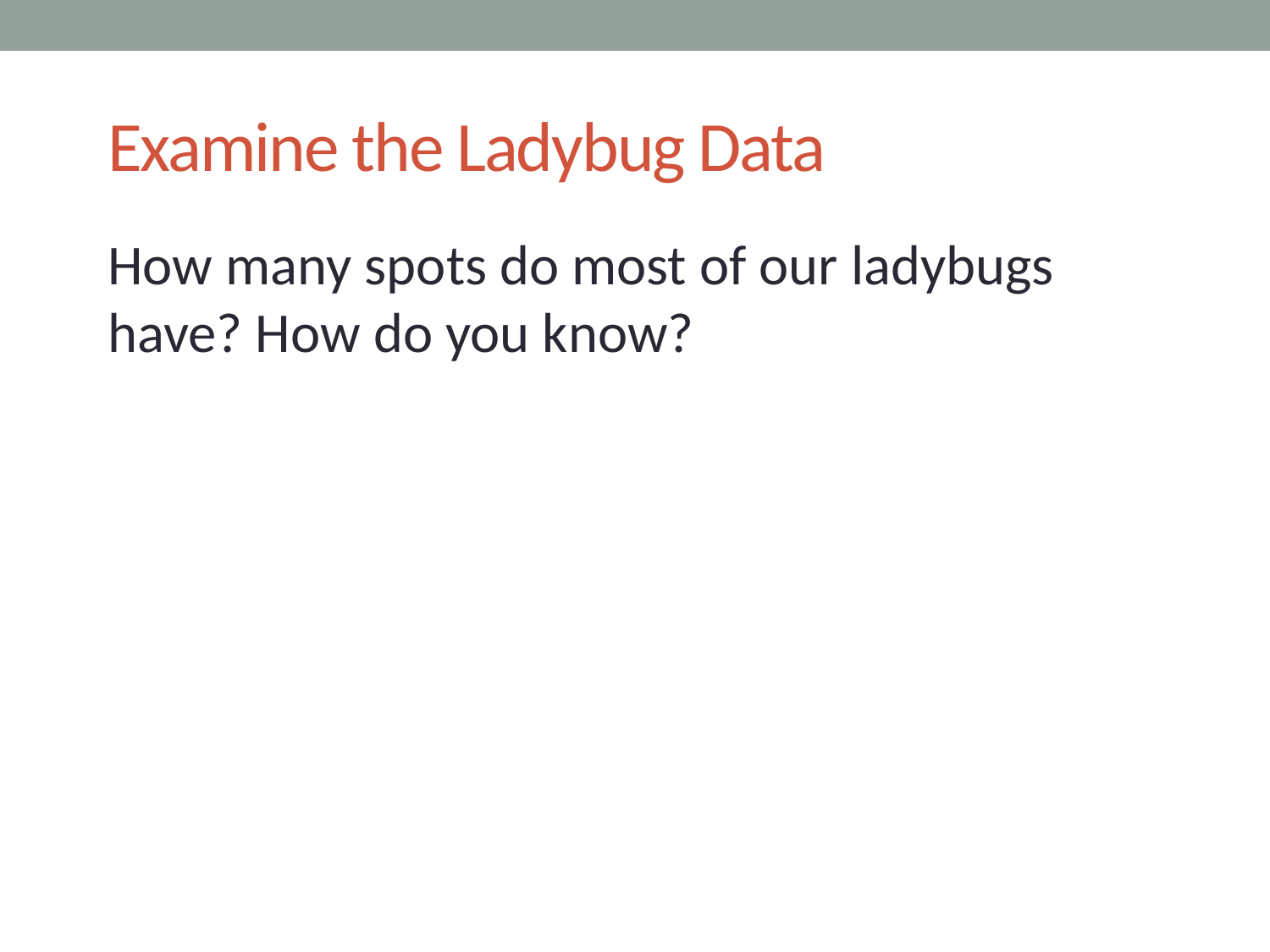

# Examine the Ladybug Data
How many spots do most of our ladybugs have? How do you know?